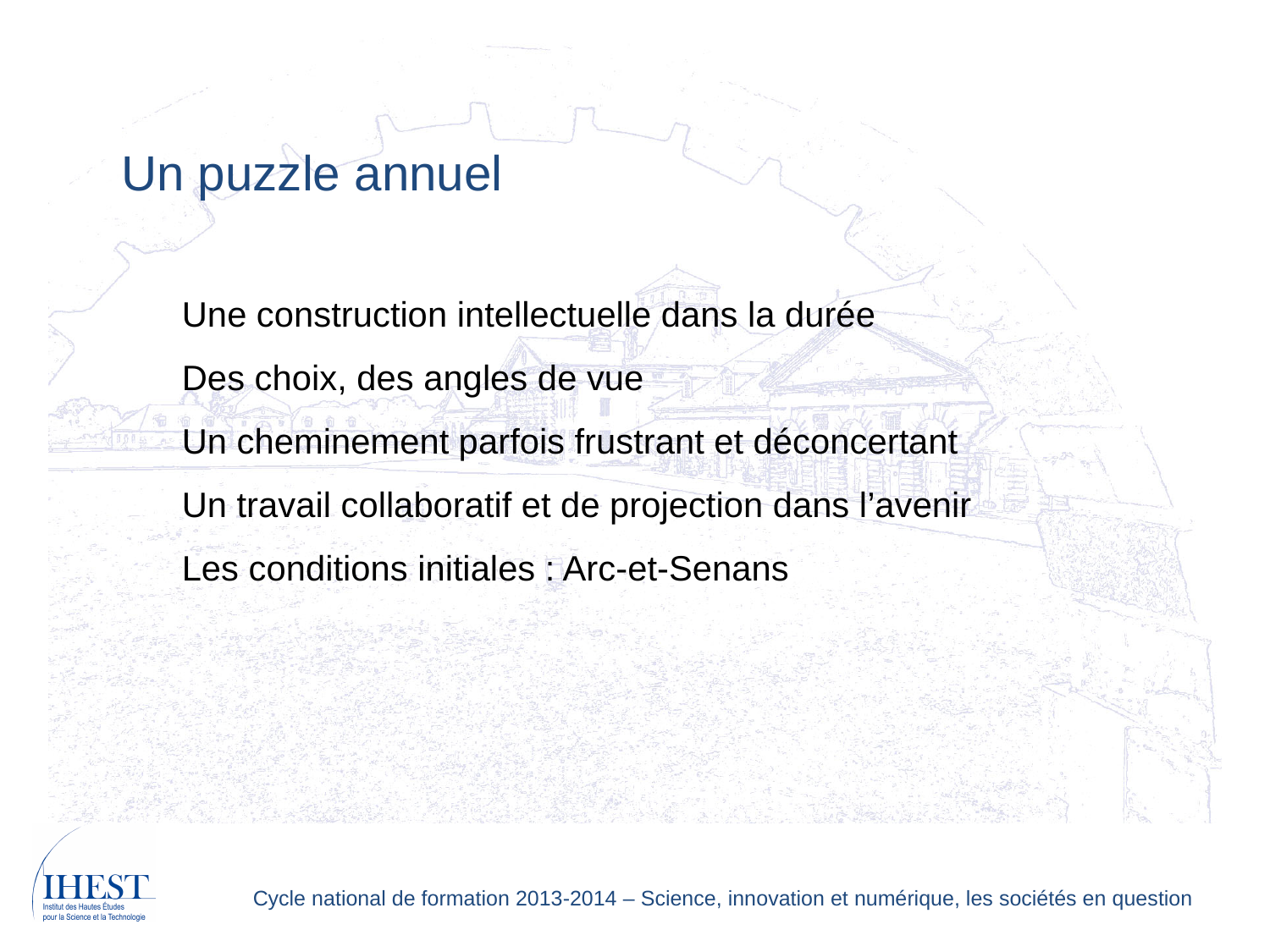

Un puzzle annuel

Une construction intellectuelle dans la durée
Des choix, des angles de vue
Un cheminement parfois frustrant et déconcertant
Un travail collaboratif et de projection dans l’avenir
Les conditions initiales : Arc-et-Senans